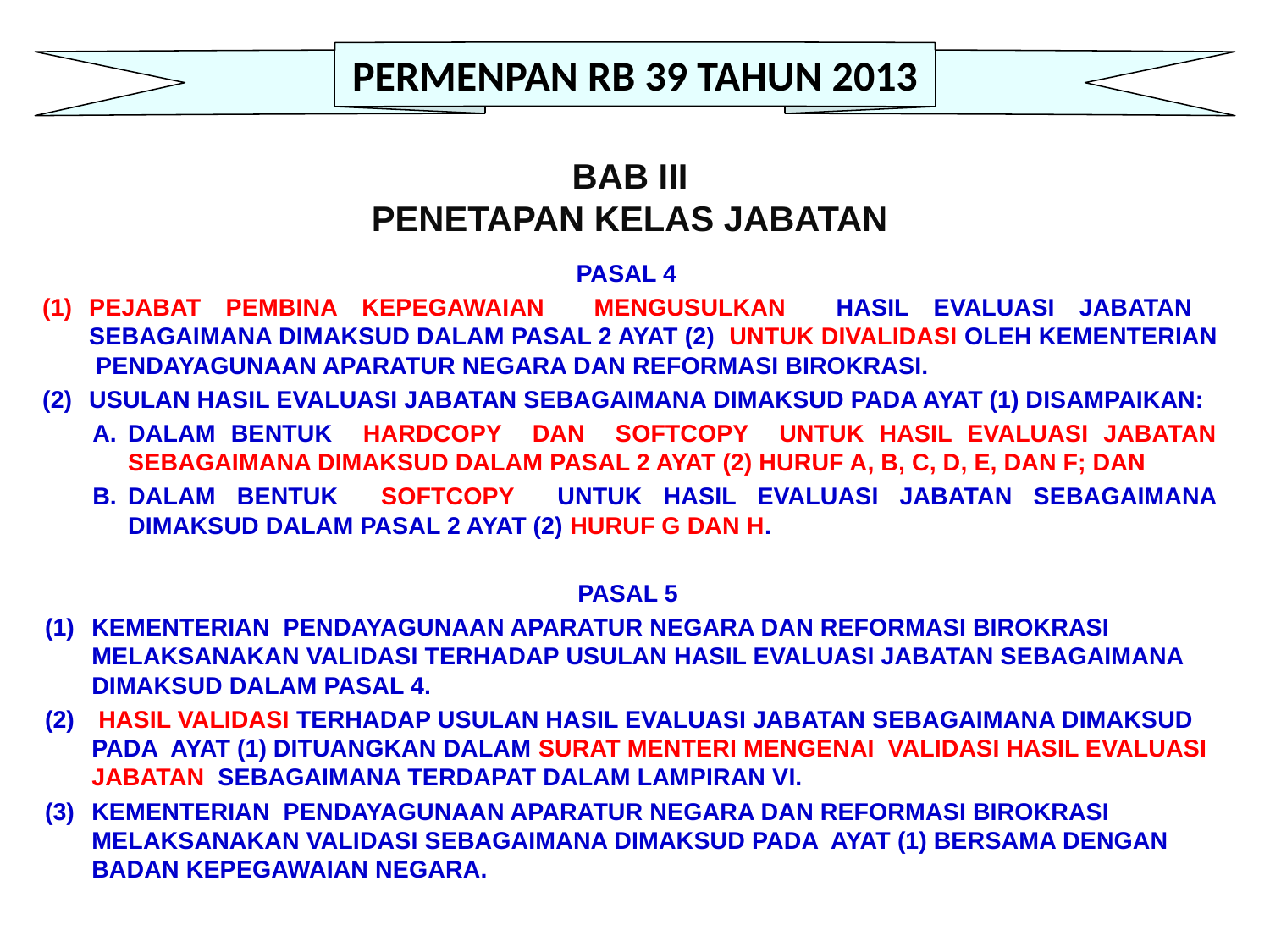

PERMENPAN RB 39 TAHUN 2013
# BAB III PENETAPAN KELAS JABATAN
PASAL 4
PEJABAT PEMBINA KEPEGAWAIAN  MENGUSULKAN  HASIL EVALUASI JABATAN  SEBAGAIMANA DIMAKSUD DALAM PASAL 2 AYAT (2)  UNTUK DIVALIDASI OLEH KEMENTERIAN  PENDAYAGUNAAN APARATUR NEGARA DAN REFORMASI BIROKRASI.
USULAN HASIL EVALUASI JABATAN SEBAGAIMANA DIMAKSUD PADA AYAT (1) DISAMPAIKAN:
DALAM BENTUK  HARDCOPY  DAN  SOFTCOPY  UNTUK HASIL EVALUASI JABATAN SEBAGAIMANA DIMAKSUD DALAM PASAL 2 AYAT (2) HURUF A, B, C, D, E, DAN F; DAN
DALAM BENTUK  SOFTCOPY  UNTUK HASIL EVALUASI JABATAN SEBAGAIMANA DIMAKSUD DALAM PASAL 2 AYAT (2) HURUF G DAN H.

PASAL 5
KEMENTERIAN  PENDAYAGUNAAN APARATUR NEGARA DAN REFORMASI BIROKRASI MELAKSANAKAN VALIDASI TERHADAP USULAN HASIL EVALUASI JABATAN SEBAGAIMANA DIMAKSUD DALAM PASAL 4.
 HASIL VALIDASI TERHADAP USULAN HASIL EVALUASI JABATAN SEBAGAIMANA DIMAKSUD PADA  AYAT (1) DITUANGKAN DALAM SURAT MENTERI MENGENAI  VALIDASI HASIL EVALUASI JABATAN  SEBAGAIMANA TERDAPAT DALAM LAMPIRAN VI.
KEMENTERIAN  PENDAYAGUNAAN APARATUR NEGARA DAN REFORMASI BIROKRASI  MELAKSANAKAN VALIDASI SEBAGAIMANA DIMAKSUD PADA  AYAT (1) BERSAMA DENGAN BADAN KEPEGAWAIAN NEGARA.